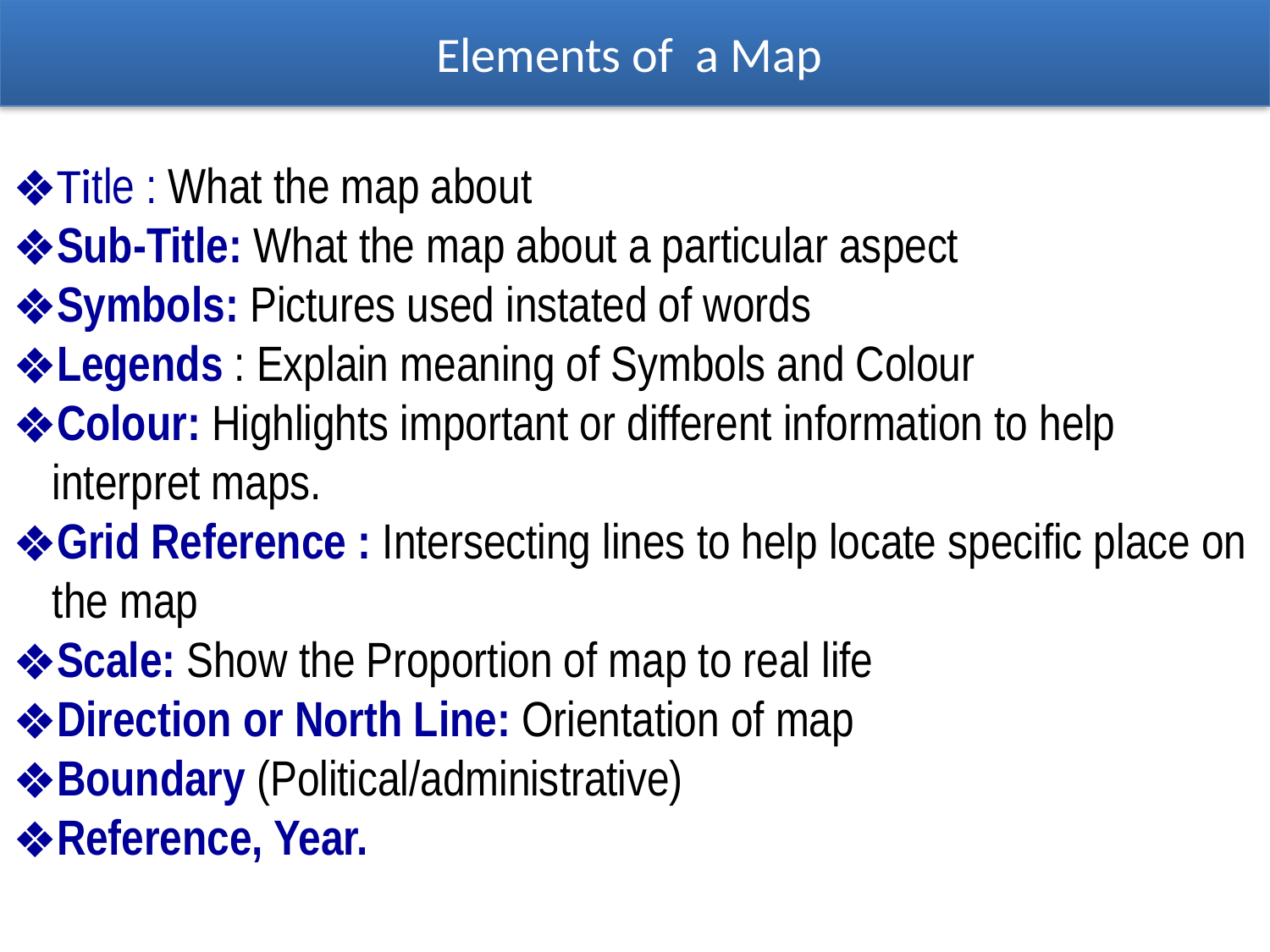

Elements of  a Map

Title : What the map about
Sub-Title: What the map about a particular aspect
Symbols: Pictures used instated of words
Legends : Explain meaning of Symbols and Colour
Colour: Highlights important or different information to help interpret maps.
Grid Reference : Intersecting lines to help locate specific place on the map
Scale: Show the Proportion of map to real life
Direction or North Line: Orientation of map
Boundary (Political/administrative)
Reference, Year.